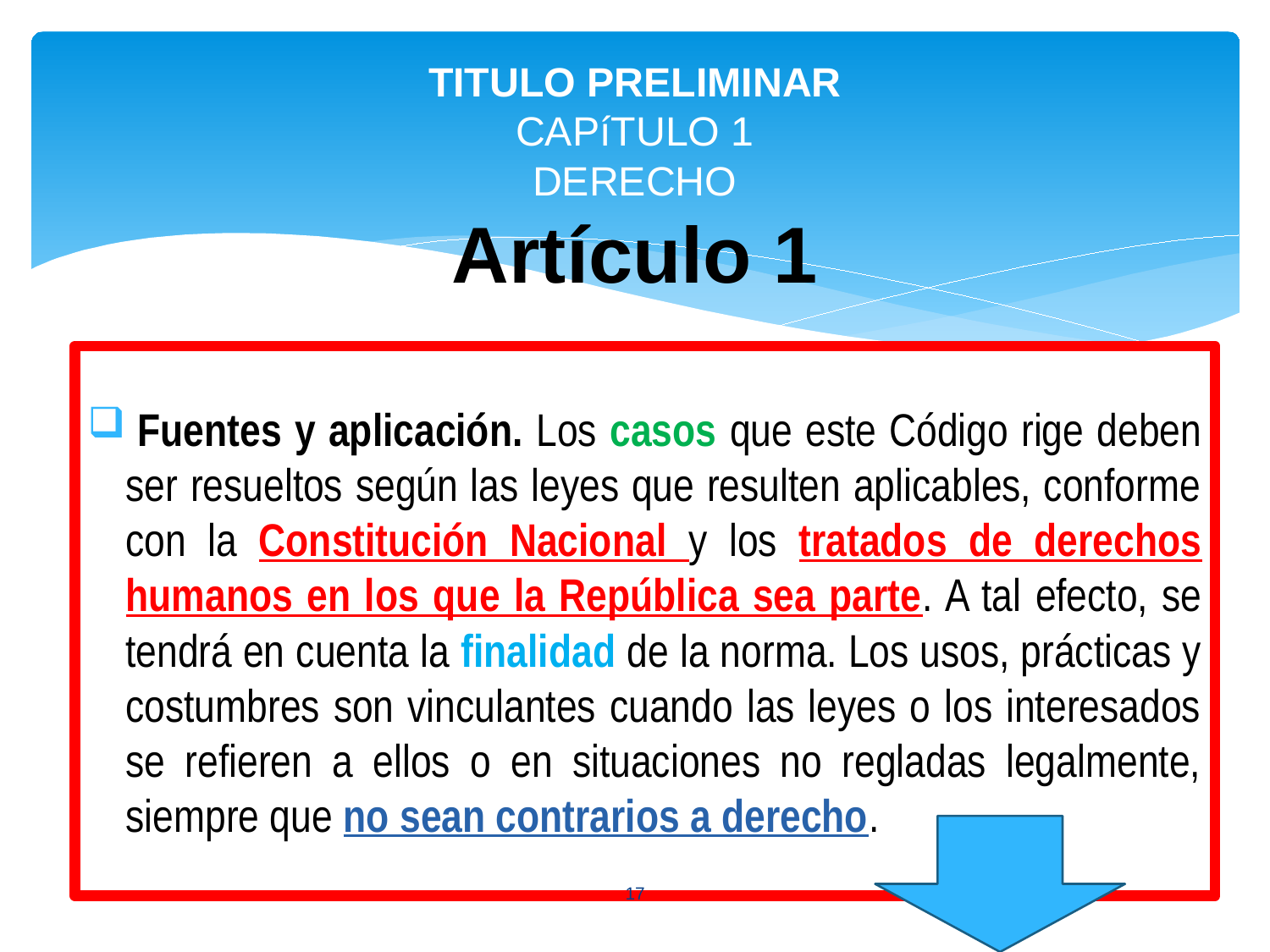

# TITULO PRELIMINAR CAPíTULO 1 DERECHO Artículo 1
 Fuentes y aplicación. Los casos que este Código rige deben ser resueltos según las leyes que resulten aplicables, conforme con la Constitución Nacional y los tratados de derechos humanos en los que la República sea parte. A tal efecto, se tendrá en cuenta la finalidad de la norma. Los usos, prácticas y costumbres son vinculantes cuando las leyes o los interesados se refieren a ellos o en situaciones no regladas legalmente, siempre que no sean contrarios a derecho.

17